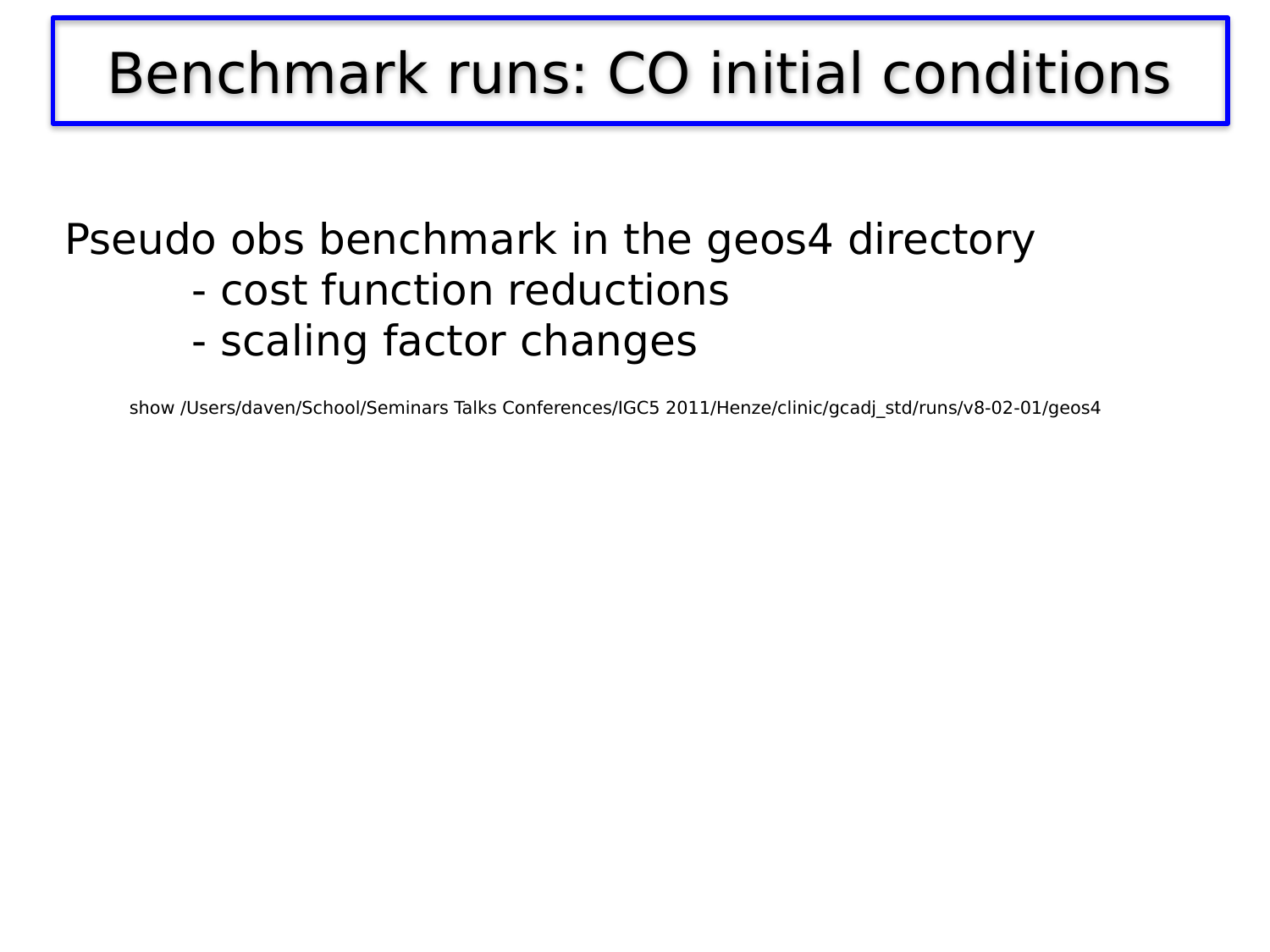

Benchmark runs: CO initial conditions
Pseudo obs benchmark in the geos4 directory
	- cost function reductions
	- scaling factor changes

show /Users/daven/School/Seminars Talks Conferences/IGC5 2011/Henze/clinic/gcadj_std/runs/v8-02-01/geos4